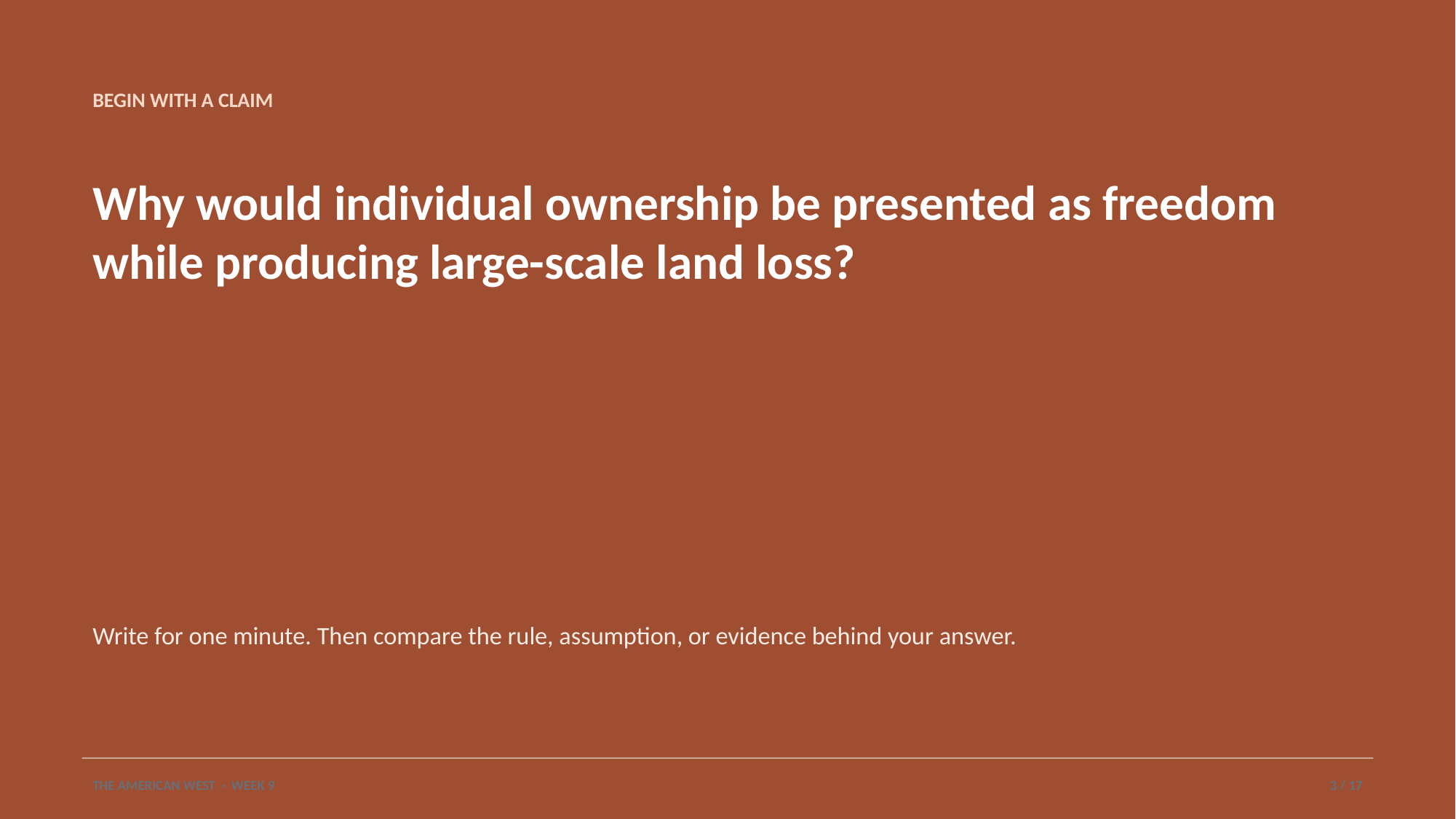

BEGIN WITH A CLAIM
Why would individual ownership be presented as freedom while producing large-scale land loss?
Write for one minute. Then compare the rule, assumption, or evidence behind your answer.

THE AMERICAN WEST  ·  WEEK 9
3 / 17